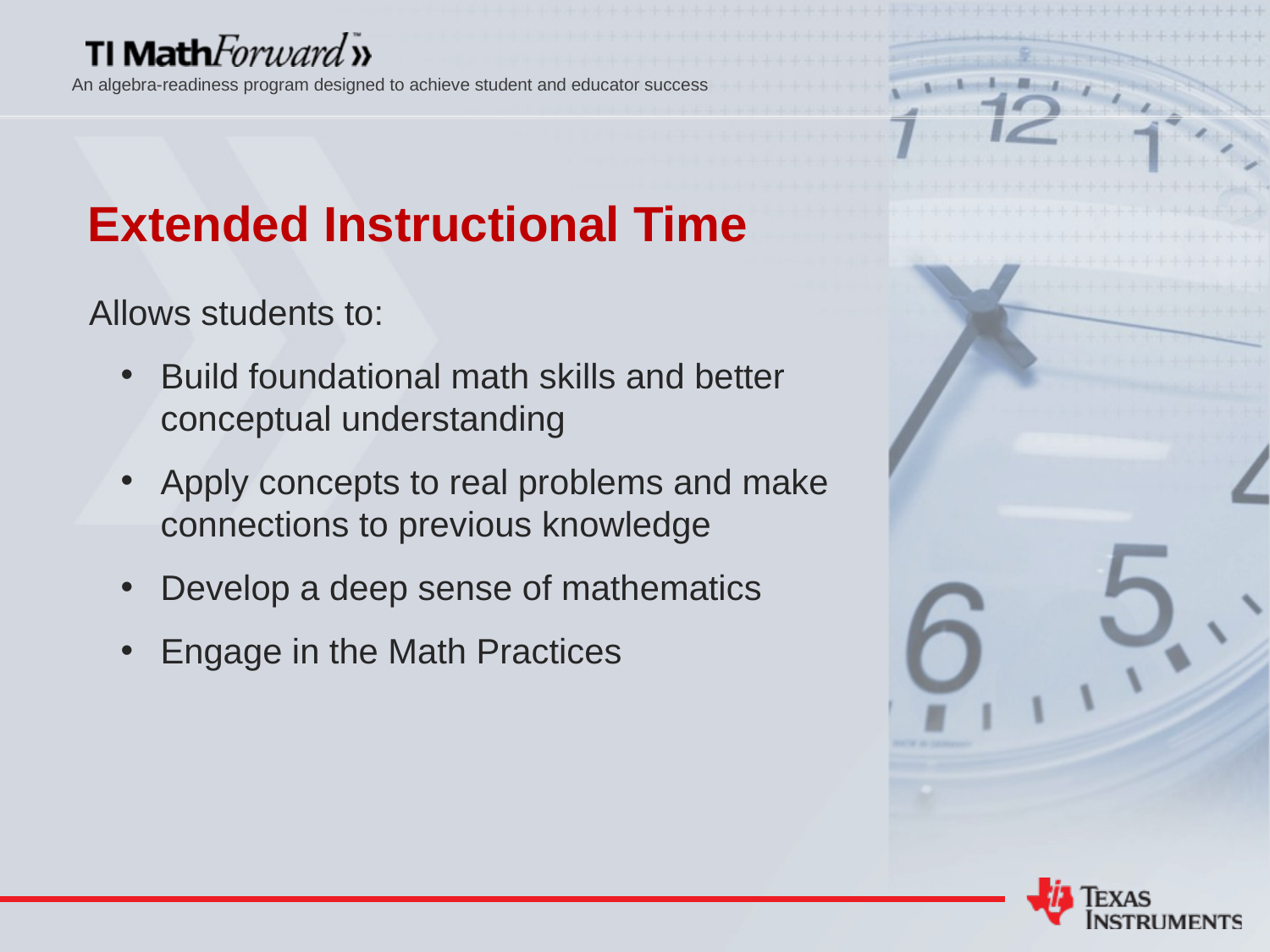

# Extended Instructional Time
Allows students to:
Build foundational math skills and better conceptual understanding
Apply concepts to real problems and make connections to previous knowledge
Develop a deep sense of mathematics
Engage in the Math Practices